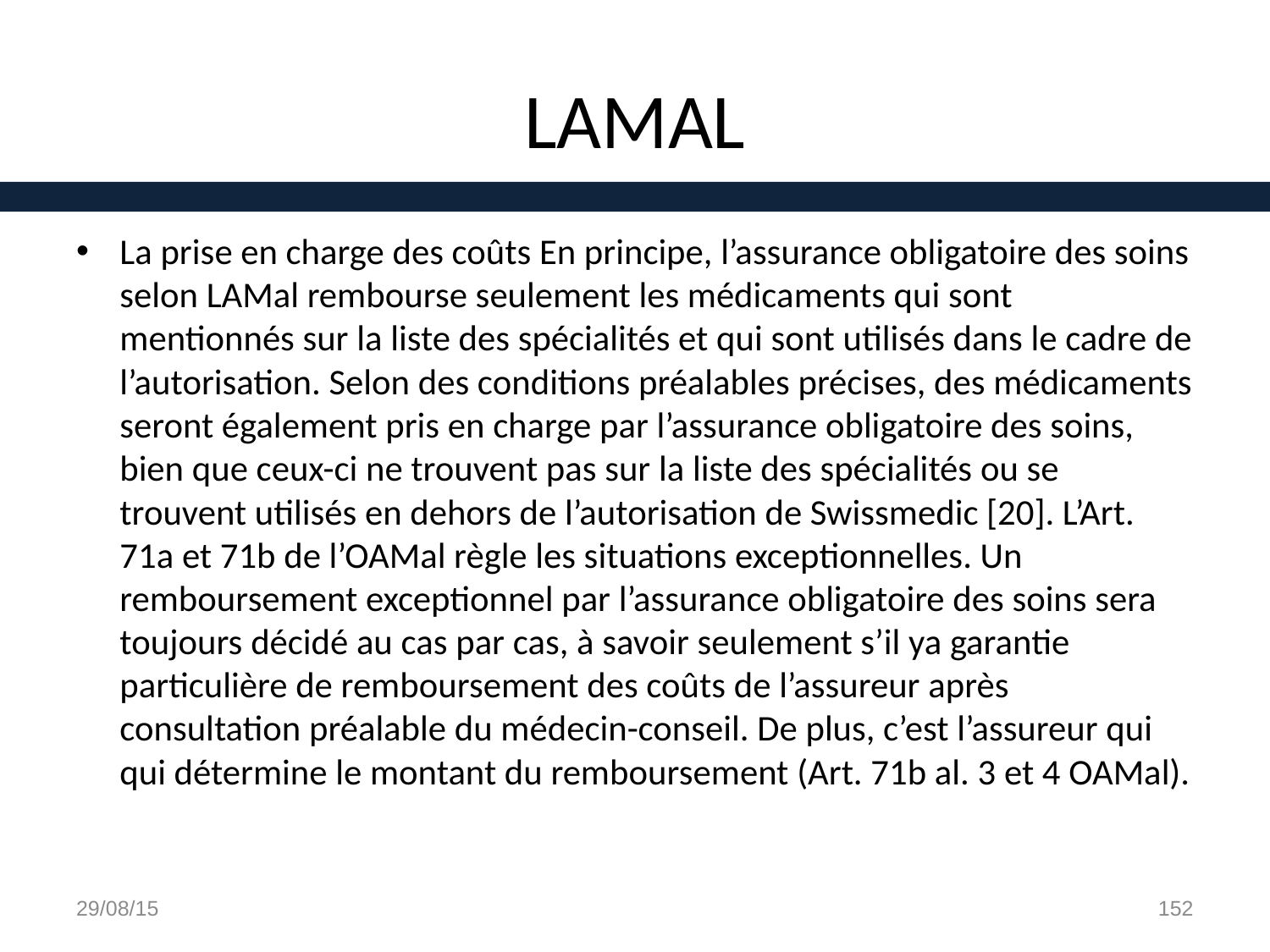

# LAMAL

La prise en charge des coûts En principe, l’assurance obligatoire des soins selon LAMal rembourse seulement les médicaments qui sont mentionnés sur la liste des spécialités et qui sont utilisés dans le cadre de l’autorisation. Selon des conditions préalables précises, des médicaments seront également pris en charge par l’assurance obligatoire des soins, bien que ceux-ci ne trouvent pas sur la liste des spécialités ou se trouvent utilisés en dehors de l’autorisation de Swissmedic [20]. L’Art. 71a et 71b de l’OAMal règle les situations exceptionnelles. Un remboursement exceptionnel par l’assurance obligatoire des soins sera toujours décidé au cas par cas, à savoir seulement s’il ya garantie particulière de remboursement des coûts de l’assureur après consultation préalable du médecin-conseil. De plus, c’est l’assureur qui qui détermine le montant du remboursement (Art. 71b al. 3 et 4 OAMal).
29/08/15
152